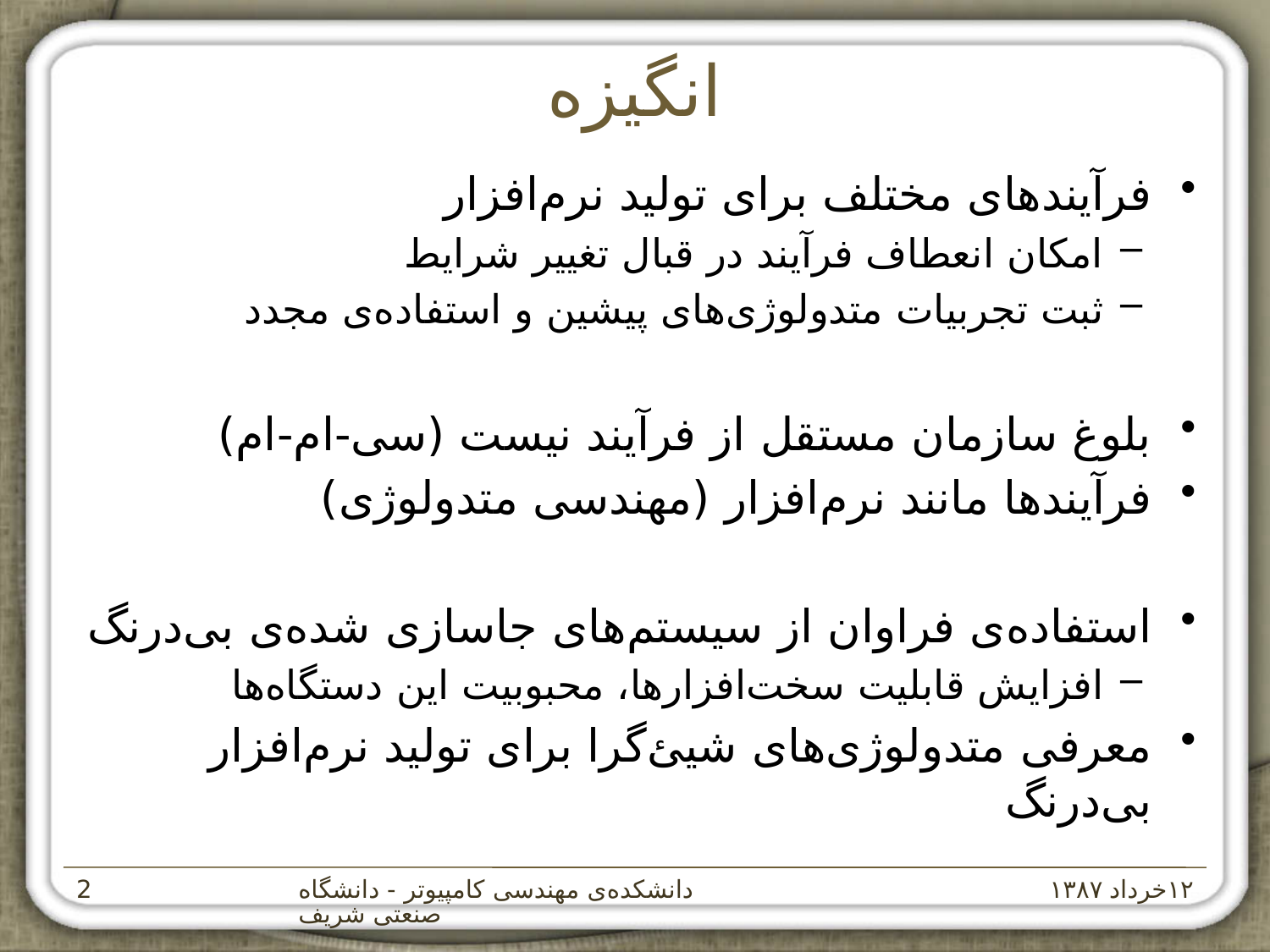

# انگيزه
فرآيندهای مختلف برای توليد نرم‌افزار
امکان انعطاف فرآيند در قبال تغيير شرايط
ثبت تجربيات متدولوژی‌های پيشين و استفاده‌ی مجدد

بلوغ سازمان مستقل از فرآيند نيست (سی-‌ام-‌ام)
فرآيندها مانند نرم‌افزار (مهندسی متدولوژی)

استفاده‌ی فراوان از سيستم‌های جاسازی شده‌ی بی‌درنگ
افزايش قابليت سخت‌افزارها، محبوبيت اين دستگاه‌ها
معرفی متدولوژی‌های شيئ‌گرا برای توليد نرم‌افزار بی‌درنگ
دانشکده‌ی مهندسی کامپيوتر - دانشگاه صنعتی شريف
۱۲خرداد ۱۳۸۷
‌2